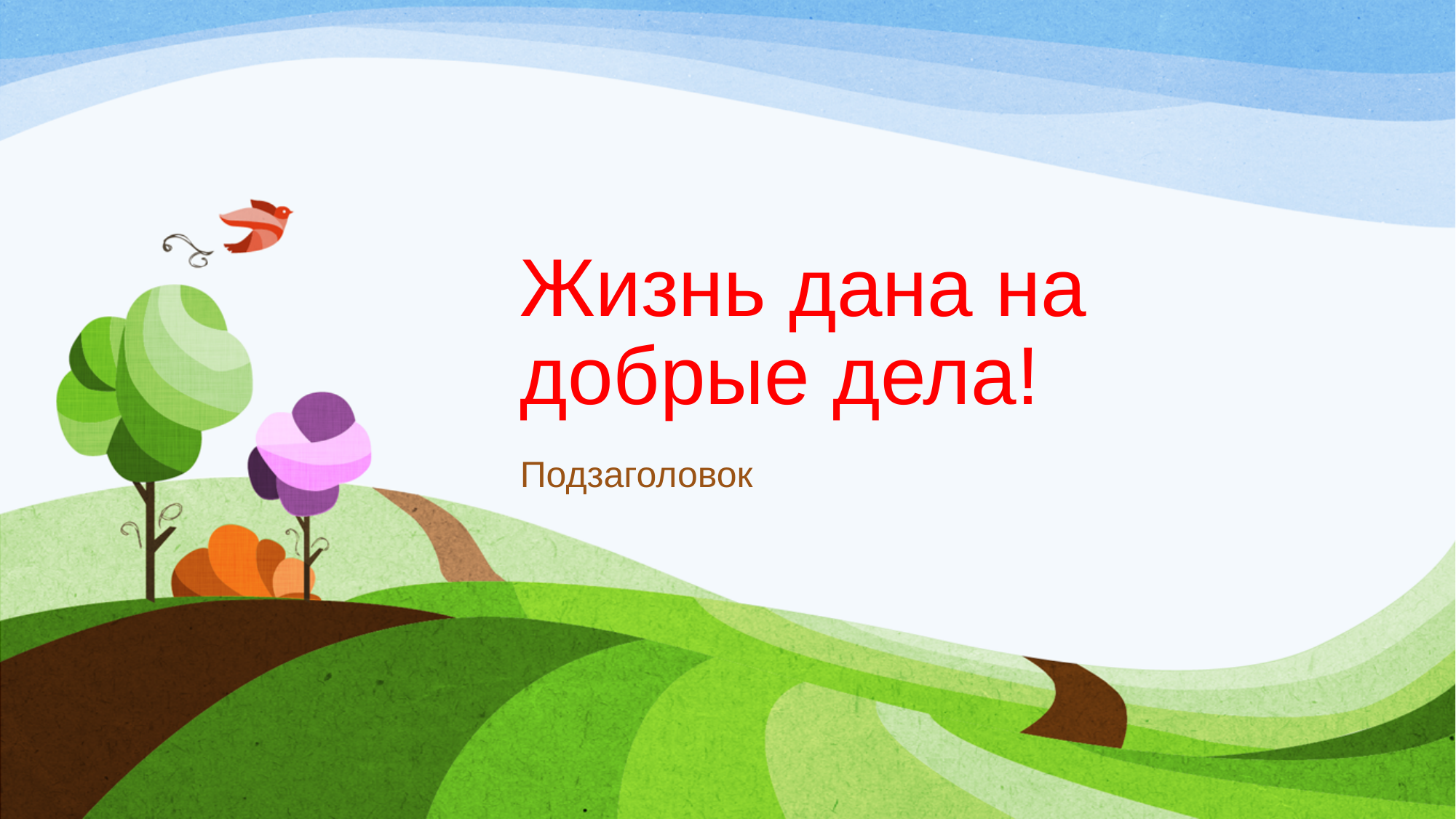

# Жизнь дана на добрые дела!
Подзаголовок